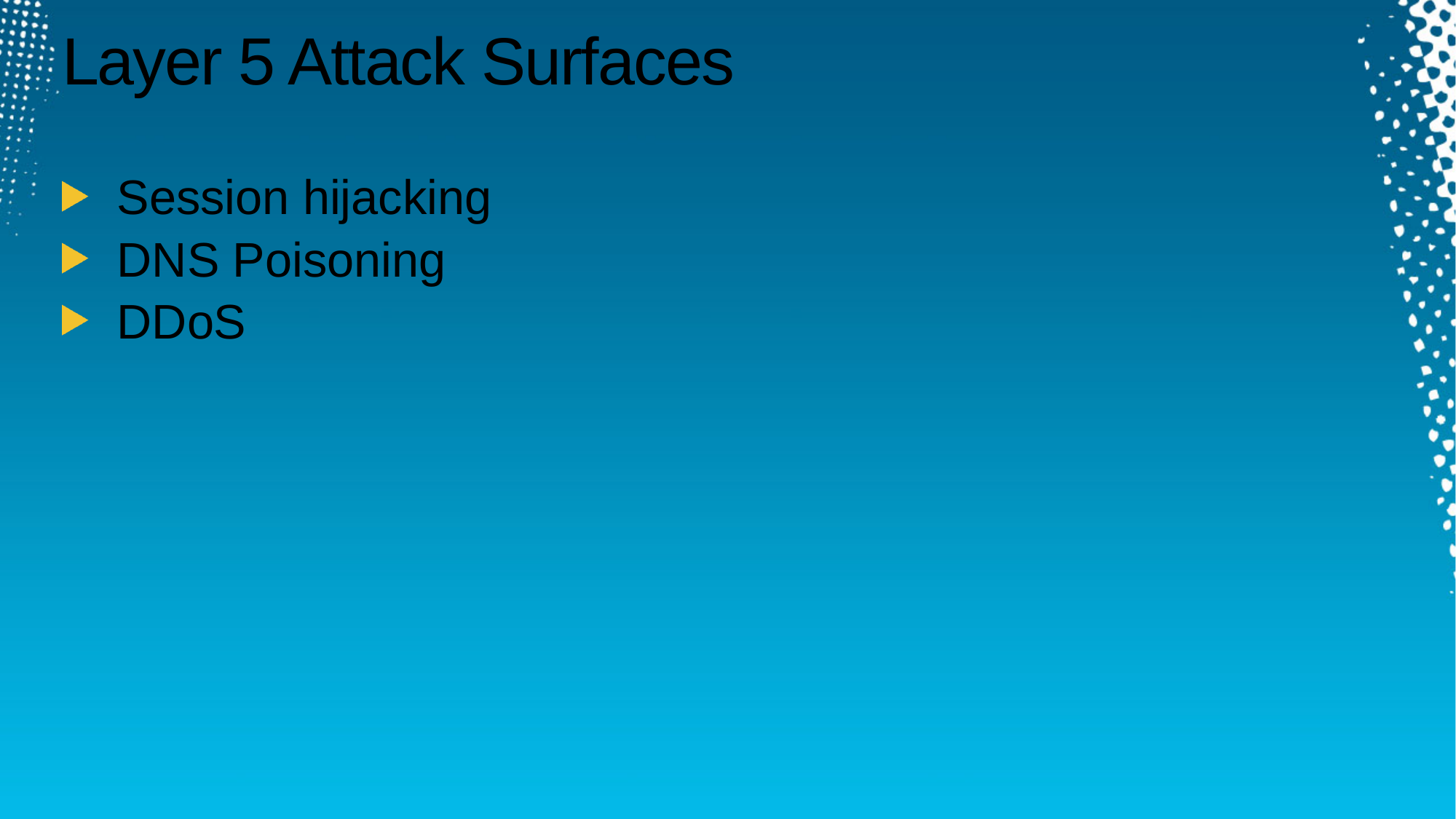

# Layer 5 Attack Surfaces
Session hijacking
DNS Poisoning
DDoS